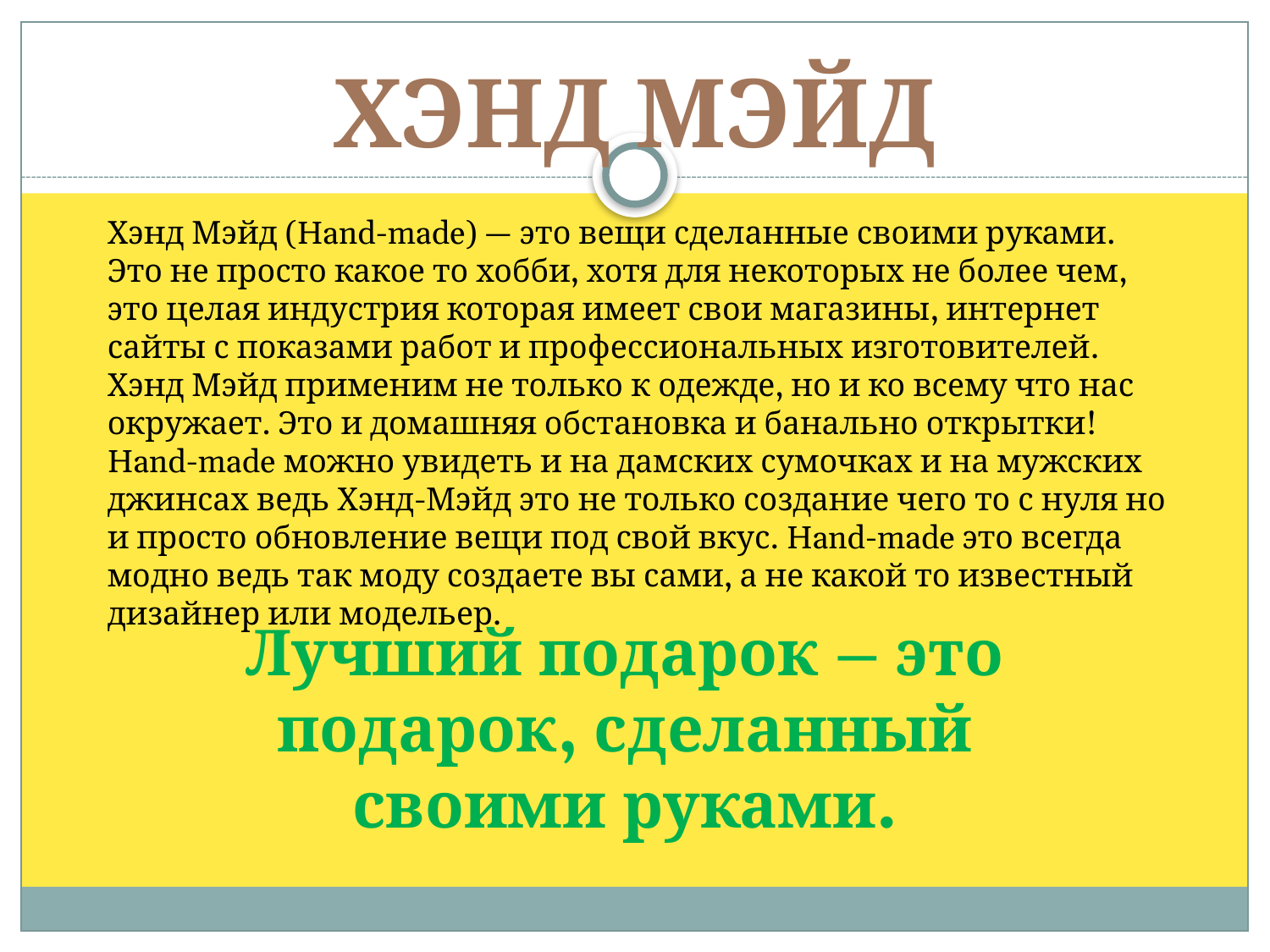

Хэнд Мэйд
Хэнд Мэйд (Hand-made) — это вещи сделанные своими руками. Это не просто какое то хобби, хотя для некоторых не более чем, это целая индустрия которая имеет свои магазины, интернет сайты с показами работ и профессиональных изготовителей. Хэнд Мэйд применим не только к одежде, но и ко всему что нас окружает. Это и домашняя обстановка и банально открытки! Hand-made можно увидеть и на дамских сумочках и на мужских джинсах ведь Хэнд-Мэйд это не только создание чего то с нуля но и просто обновление вещи под свой вкус. Hand-made это всегда модно ведь так моду создаете вы сами, а не какой то известный дизайнер или модельер.
Лучший подарок – это подарок, сделанный своими руками.